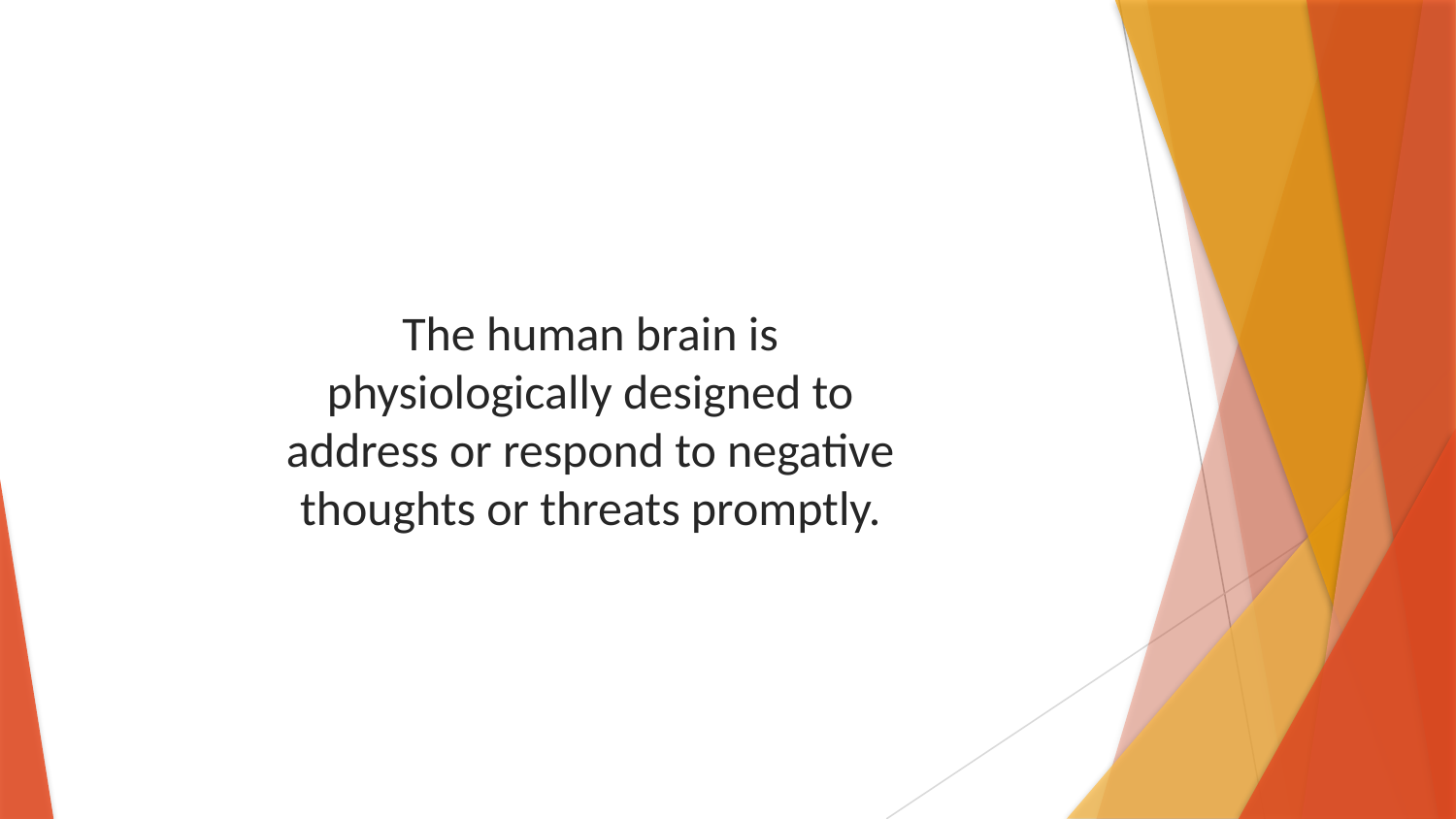

The human brain is physiologically designed to address or respond to negative thoughts or threats promptly.